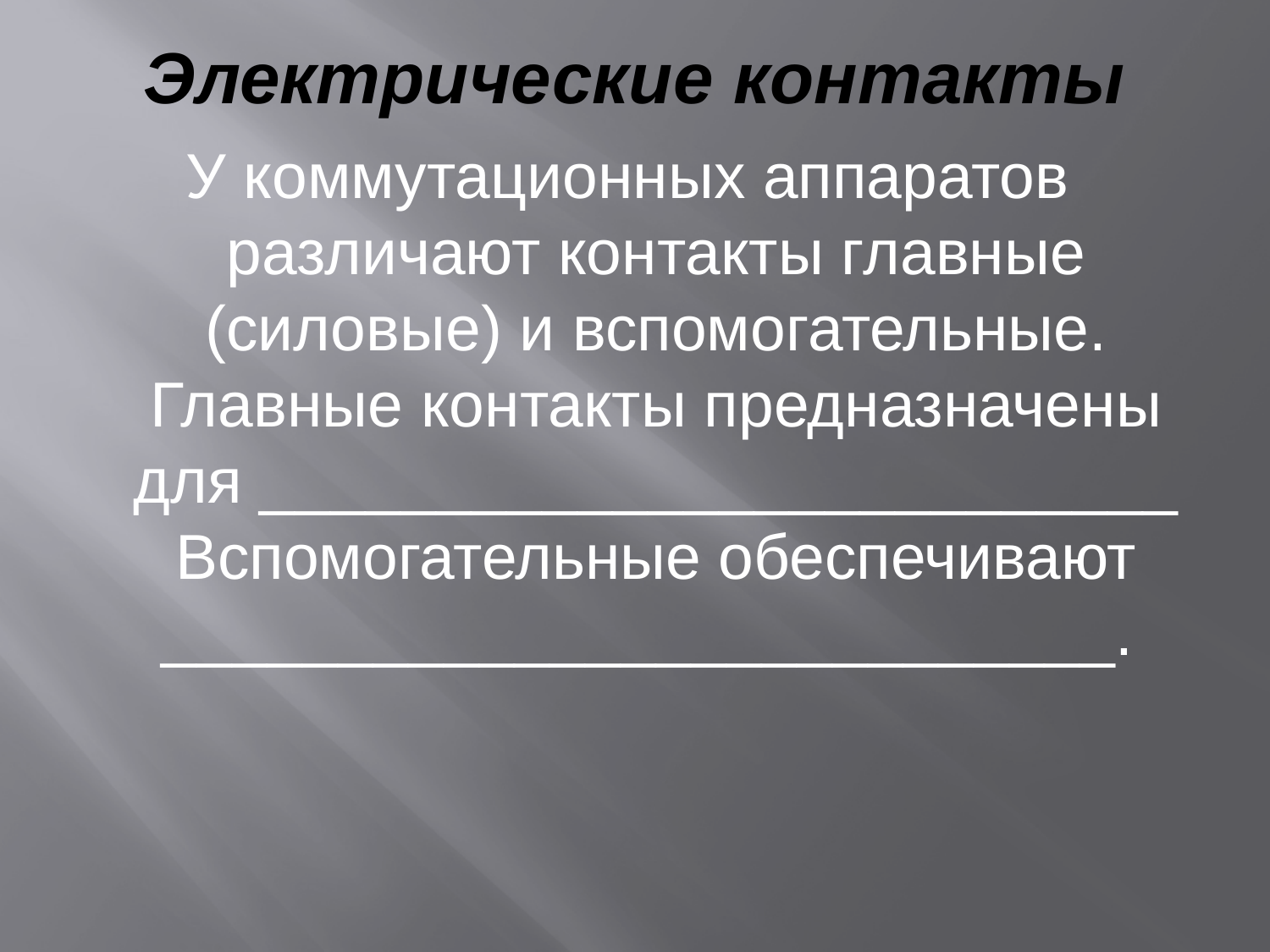

# Электрические контакты
У коммутационных аппаратов различают контакты главные (силовые) и вспомогательные. Главные контакты предназначены для __________________________ Вспомогательные обеспечивают ___________________________.